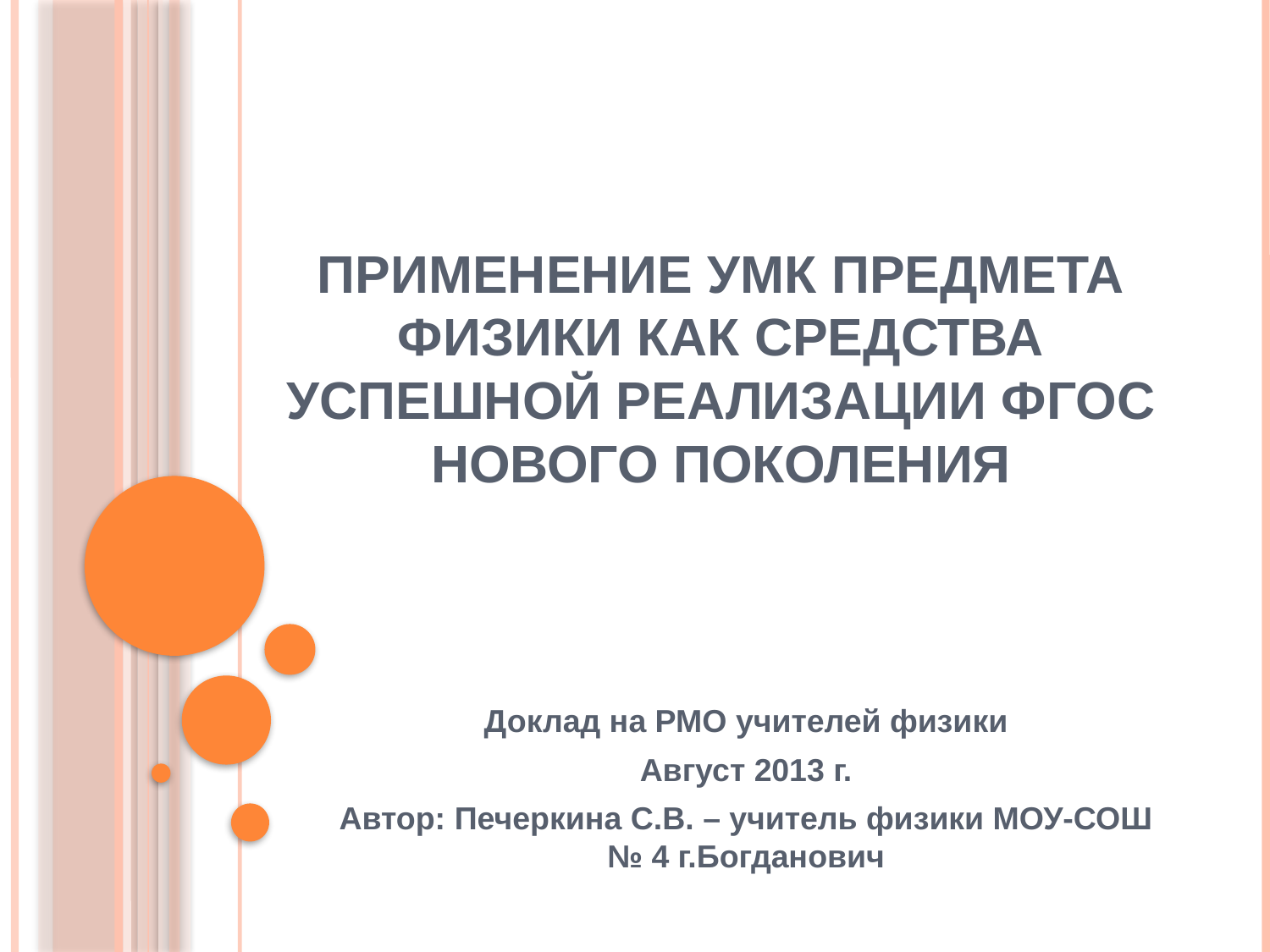

# Применение УМК предмета физики как средства успешной реализации ФГОС нового поколения
Доклад на РМО учителей физики
Август 2013 г.
Автор: Печеркина С.В. – учитель физики МОУ-СОШ № 4 г.Богданович